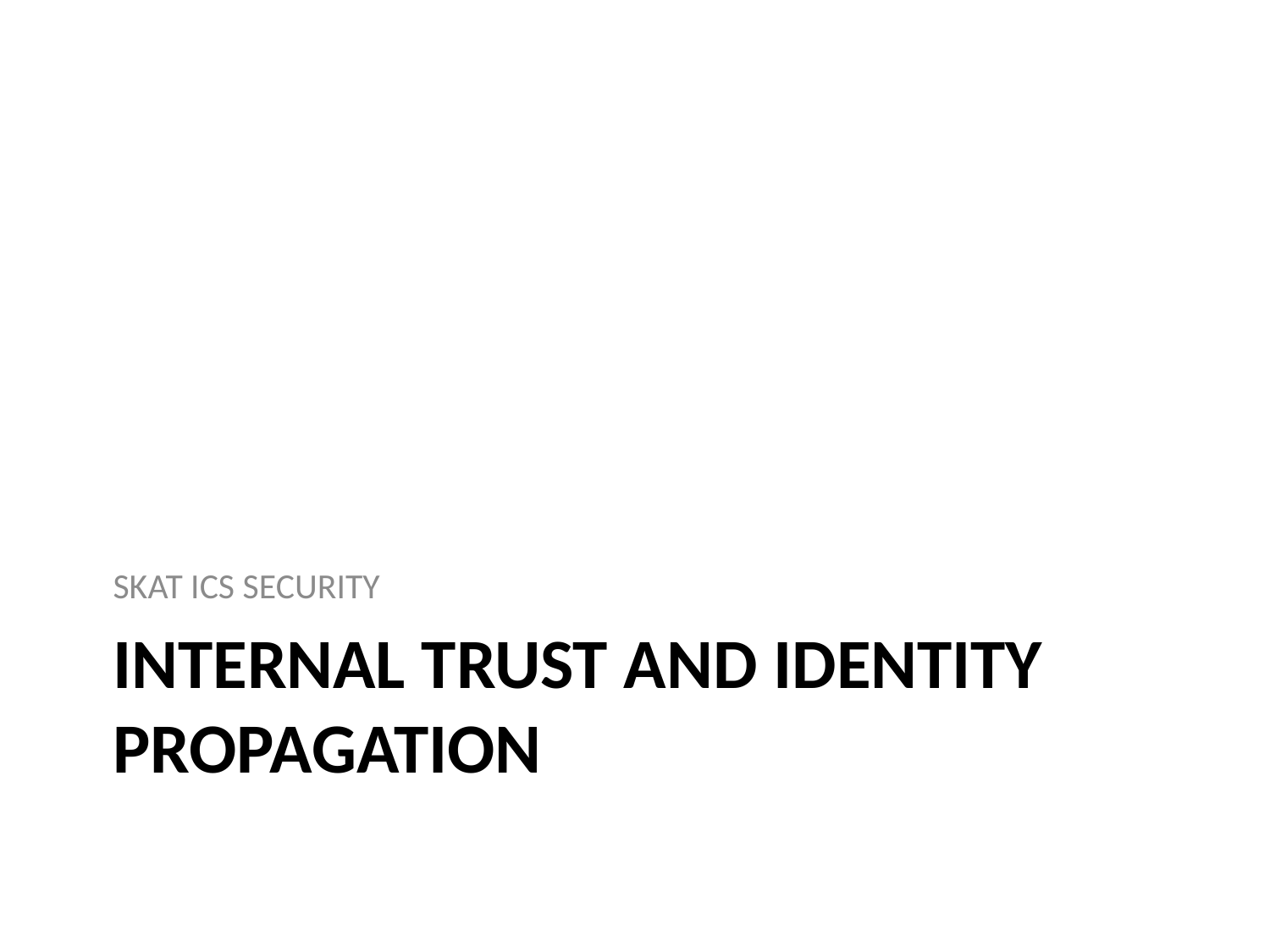

SKAT ICS SECURITY
# INTERNAL TRUST and IDENTITY PROPAGATION